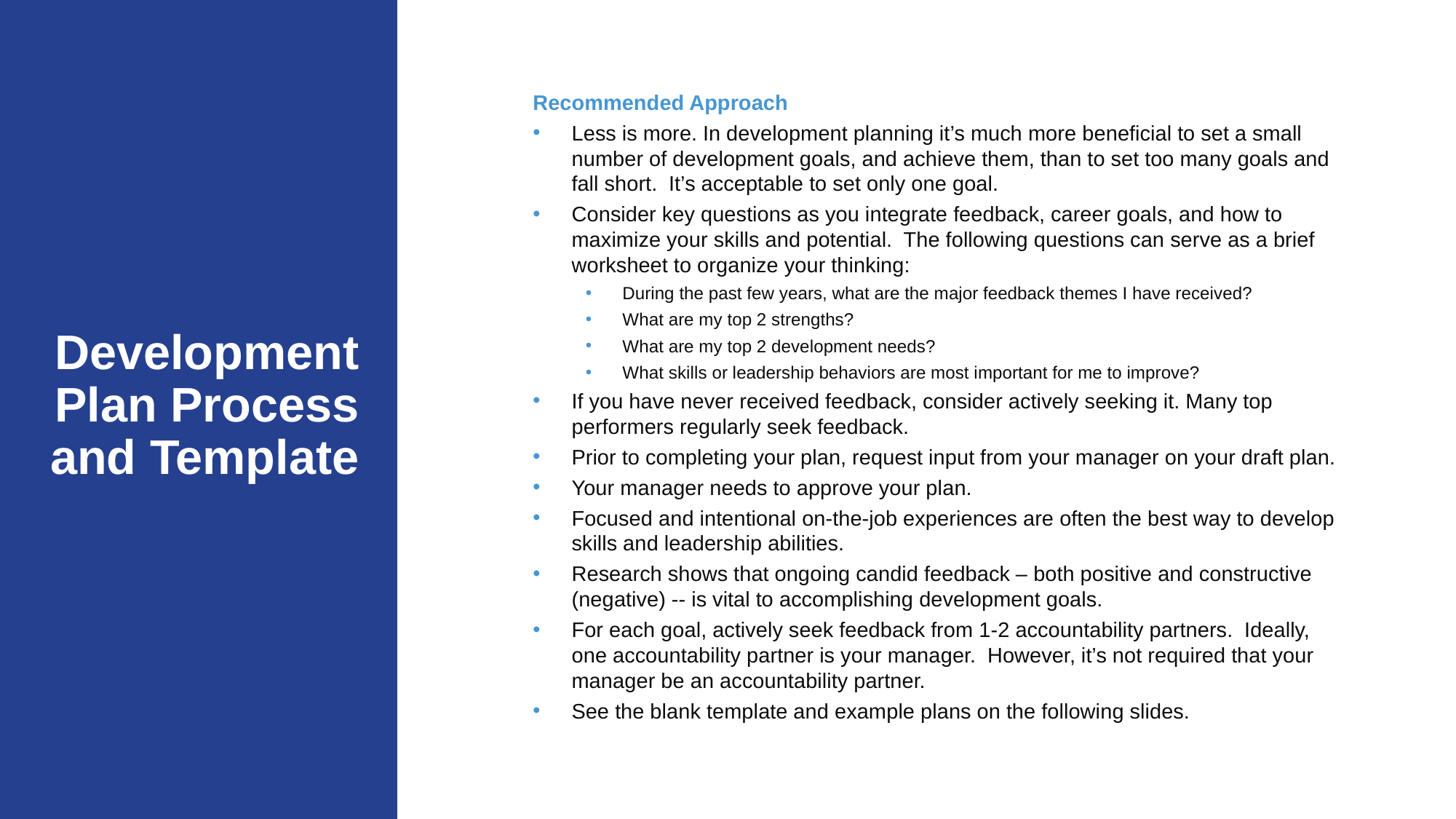

Recommended Approach
Less is more. In development planning it’s much more beneficial to set a small number of development goals, and achieve them, than to set too many goals and fall short.  It’s acceptable to set only one goal.
Consider key questions as you integrate feedback, career goals, and how to maximize your skills and potential.  The following questions can serve as a brief worksheet to organize your thinking:
During the past few years, what are the major feedback themes I have received?
What are my top 2 strengths?
What are my top 2 development needs?
What skills or leadership behaviors are most important for me to improve?
If you have never received feedback, consider actively seeking it. Many top performers regularly seek feedback.
Prior to completing your plan, request input from your manager on your draft plan.
Your manager needs to approve your plan.
Focused and intentional on-the-job experiences are often the best way to develop skills and leadership abilities.
Research shows that ongoing candid feedback – both positive and constructive (negative) -- is vital to accomplishing development goals.
For each goal, actively seek feedback from 1-2 accountability partners.  Ideally, one accountability partner is your manager.  However, it’s not required that your manager be an accountability partner.
See the blank template and example plans on the following slides.
# Development Plan Process and Template